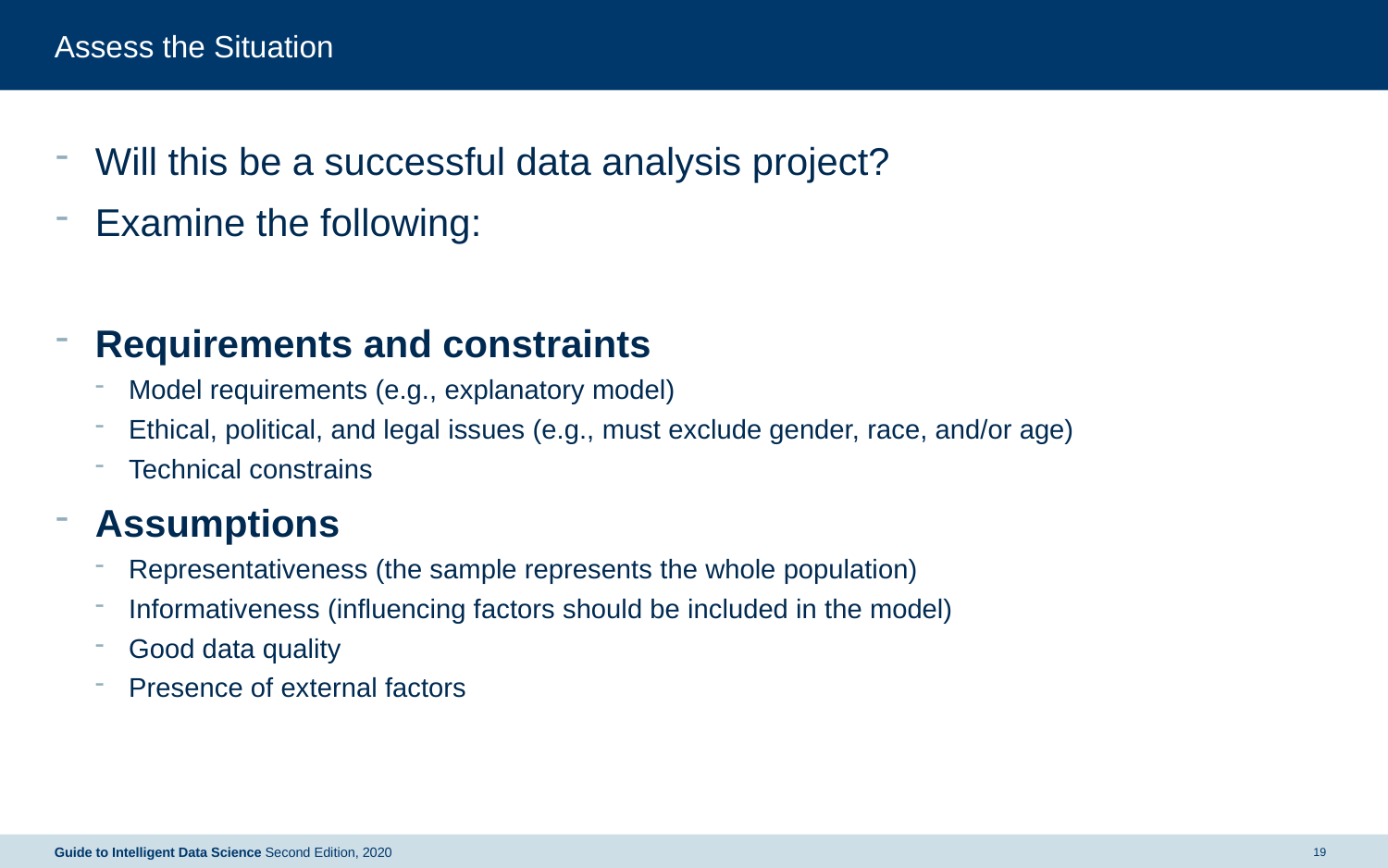

# Assess the Situation
Will this be a successful data analysis project?
Examine the following:

Requirements and constraints
Model requirements (e.g., explanatory model)
Ethical, political, and legal issues (e.g., must exclude gender, race, and/or age)
Technical constrains
Assumptions
Representativeness (the sample represents the whole population)
Informativeness (influencing factors should be included in the model)
Good data quality
Presence of external factors
Guide to Intelligent Data Science Second Edition, 2020
19